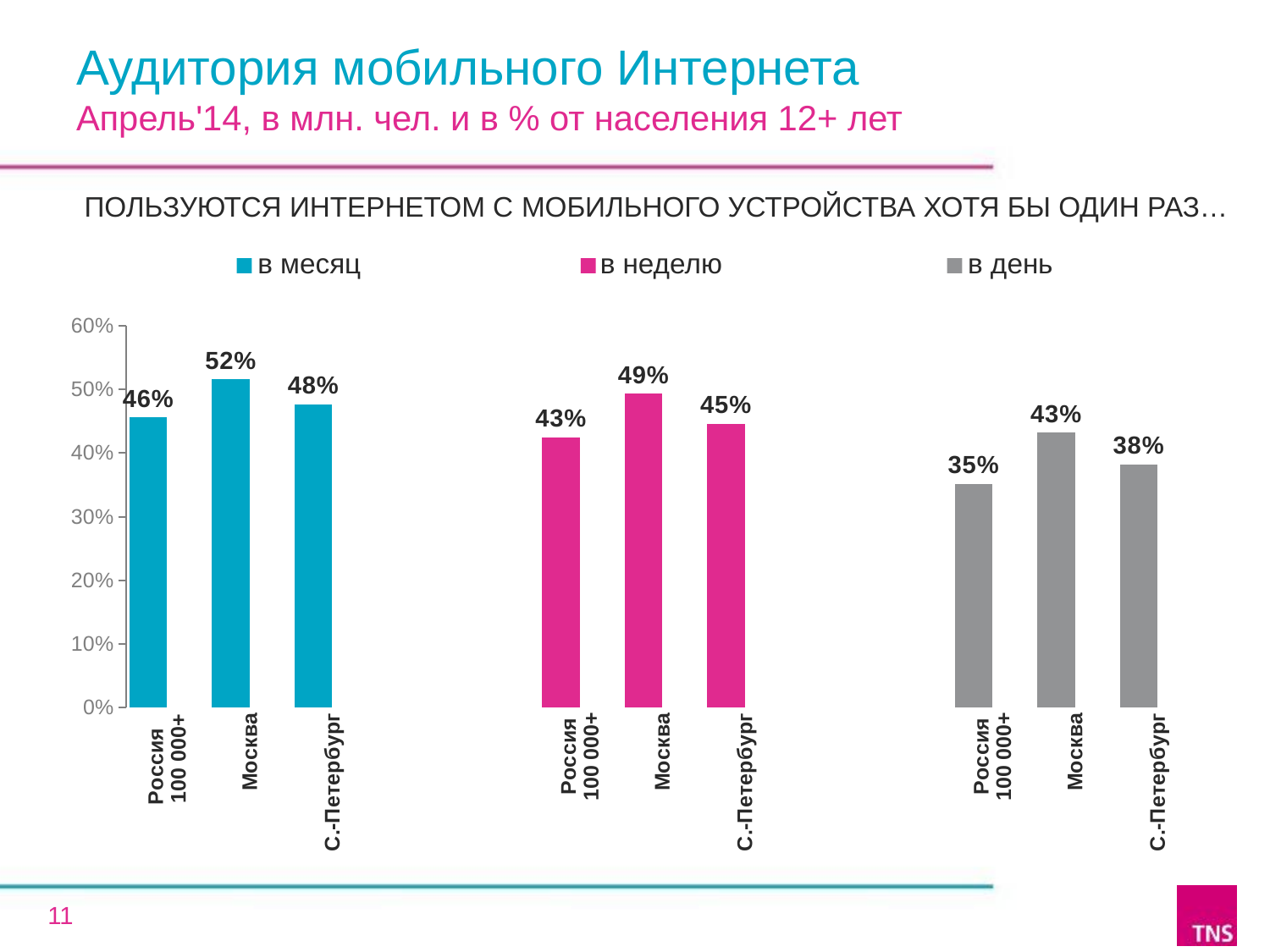

Аудитория мобильного Интернета
Апрель'14, в млн. чел. и в % от населения 12+ лет
ПОЛЬЗУЮТСЯ ИНТЕРНЕТОМ С МОБИЛЬНОГО УСТРОЙСТВА ХОТЯ БЫ ОДИН РАЗ…
в месяц
в неделю
в день

### Chart

| Category | % | 000 |
|---|---|---|
| Россия
100 000+ | 45.6 | 28.691200000000002 |
| Москва | 51.6 | 5.482600000000001 |
| С.-Петербург | 47.7 | 2.1567 |
|  | None | None |
|  | None | None |
| Россия
100 000+ | 42.5 | 26.6915 |
| Москва | 49.3 | 5.2335 |
| С.-Петербург | 44.6 | 2.0174000000000003 |
|  | None | None |
|  | None | None |
| Россия
100 000+ | 35.2 | 22.1245 |
| Москва | 43.2 | 4.5912 |
| С.-Петербург | 38.2 | 1.7261 |
11